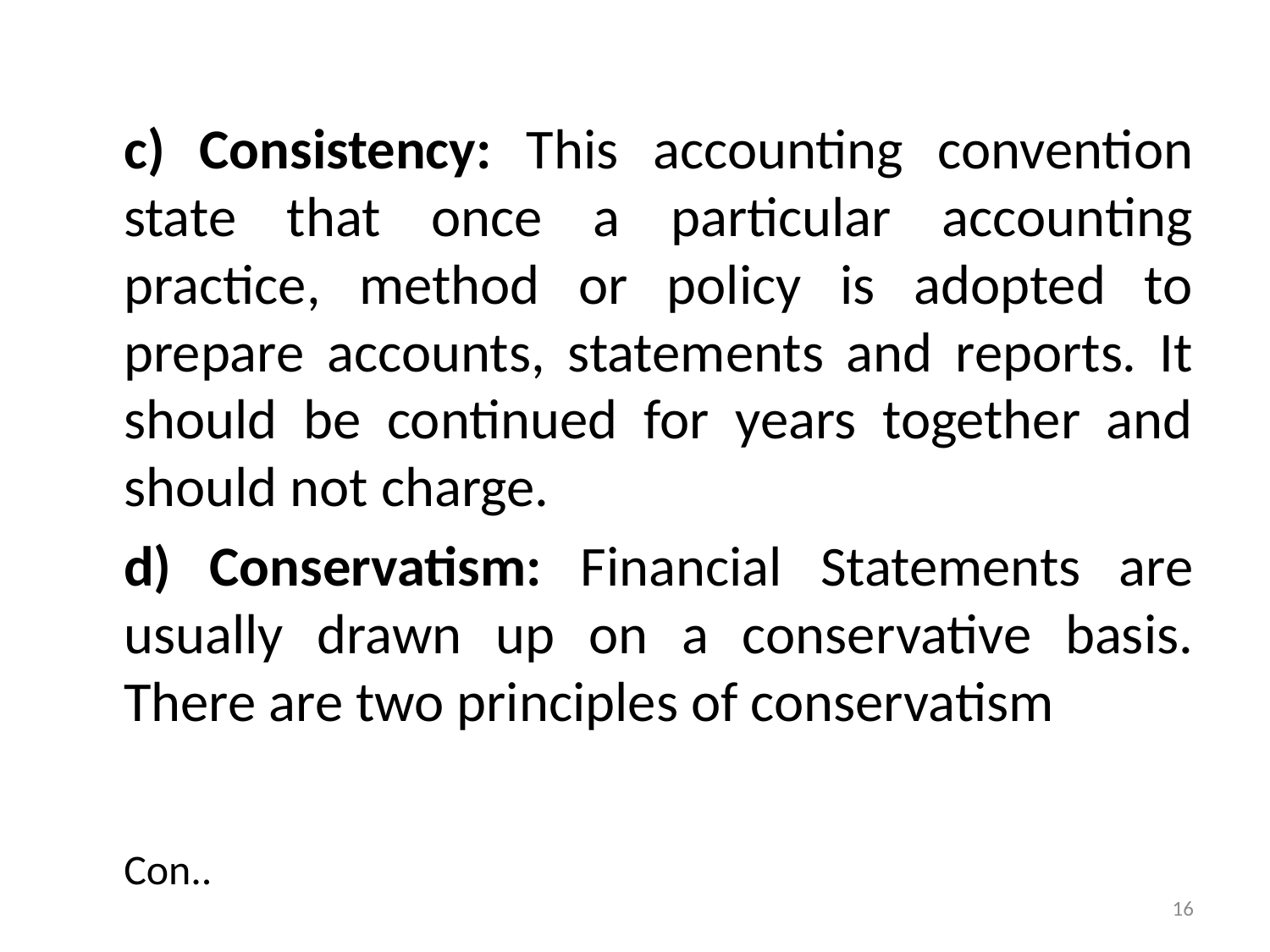

c) Consistency: This accounting convention state that once a particular accounting practice, method or policy is adopted to prepare accounts, statements and reports. It should be continued for years together and should not charge.
	d) Conservatism: Financial Statements are usually drawn up on a conservative basis. There are two principles of conservatism
																	Con..

16